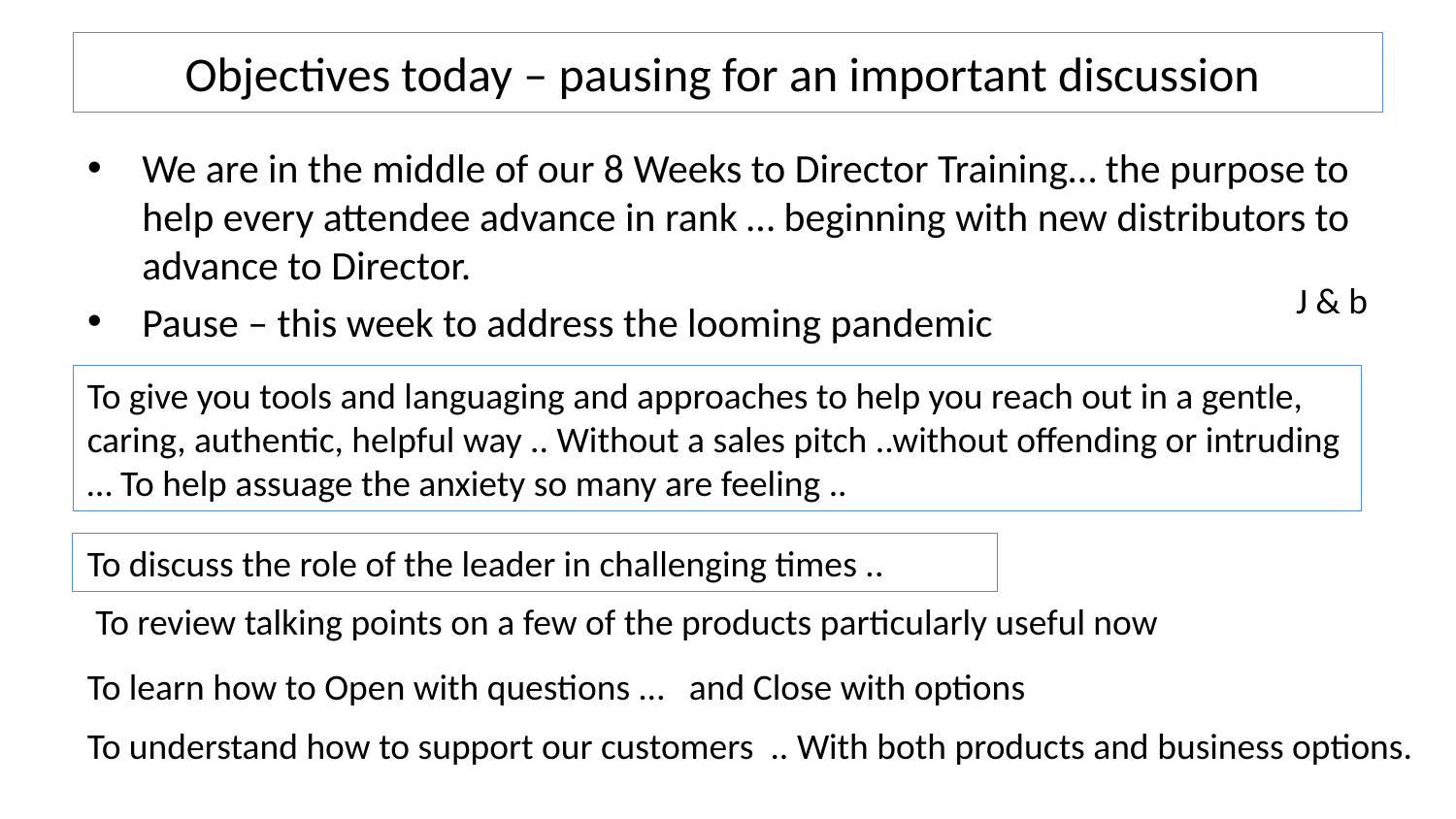

# Objectives today – pausing for an important discussion
We are in the middle of our 8 Weeks to Director Training… the purpose to help every attendee advance in rank … beginning with new distributors to advance to Director.
Pause – this week to address the looming pandemic
J & b
To give you tools and languaging and approaches to help you reach out in a gentle, caring, authentic, helpful way .. Without a sales pitch ..without offending or intruding … To help assuage the anxiety so many are feeling ..
To discuss the role of the leader in challenging times ..
 To review talking points on a few of the products particularly useful now
To learn how to Open with questions …   and Close with options
To understand how to support our customers  .. With both products and business options.